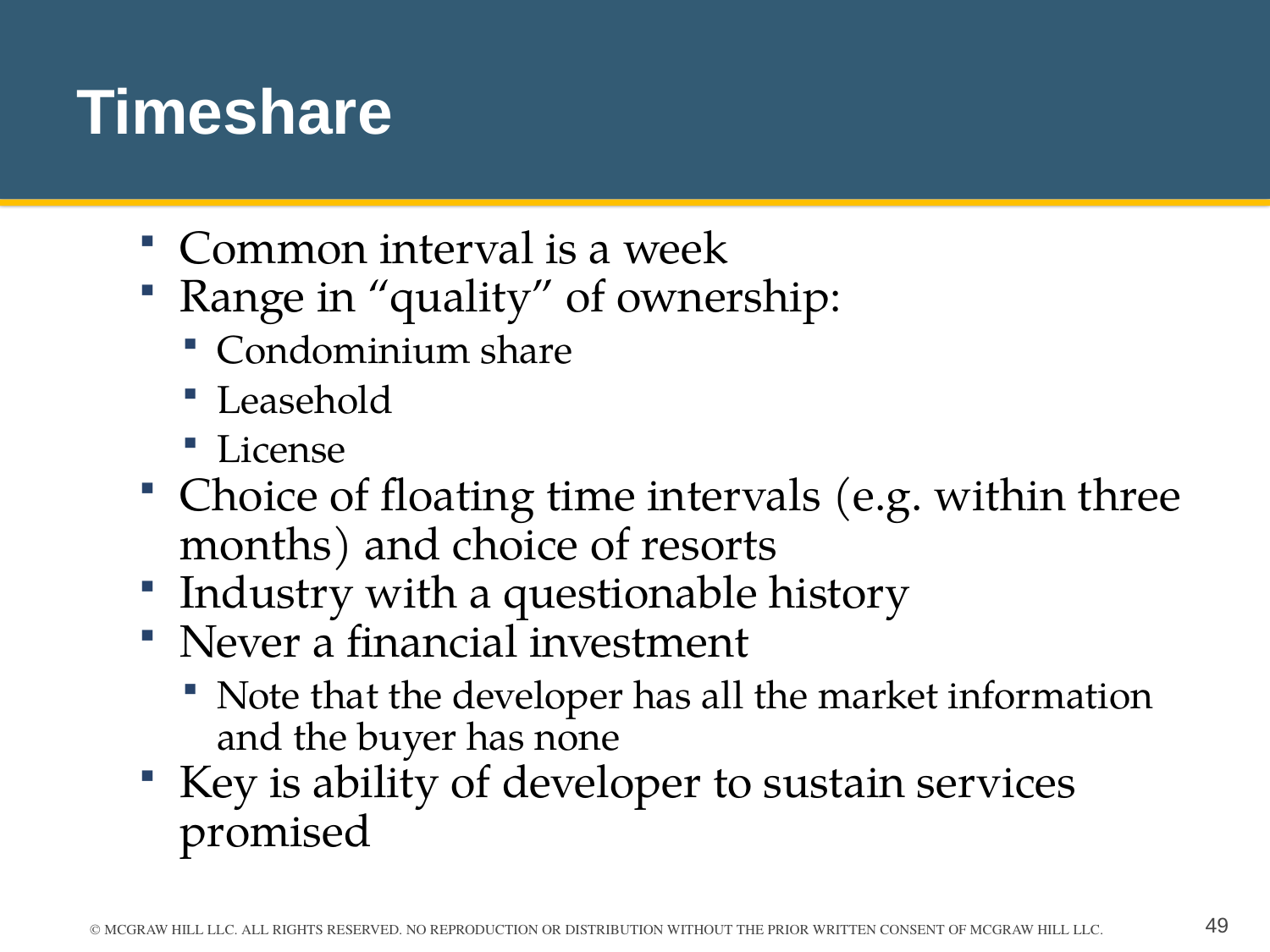

# Timeshare
Common interval is a week
Range in “quality” of ownership:
Condominium share
Leasehold
License
Choice of floating time intervals (e.g. within three months) and choice of resorts
Industry with a questionable history
Never a financial investment
Note that the developer has all the market information and the buyer has none
Key is ability of developer to sustain services promised
© MCGRAW HILL LLC. ALL RIGHTS RESERVED. NO REPRODUCTION OR DISTRIBUTION WITHOUT THE PRIOR WRITTEN CONSENT OF MCGRAW HILL LLC.
49